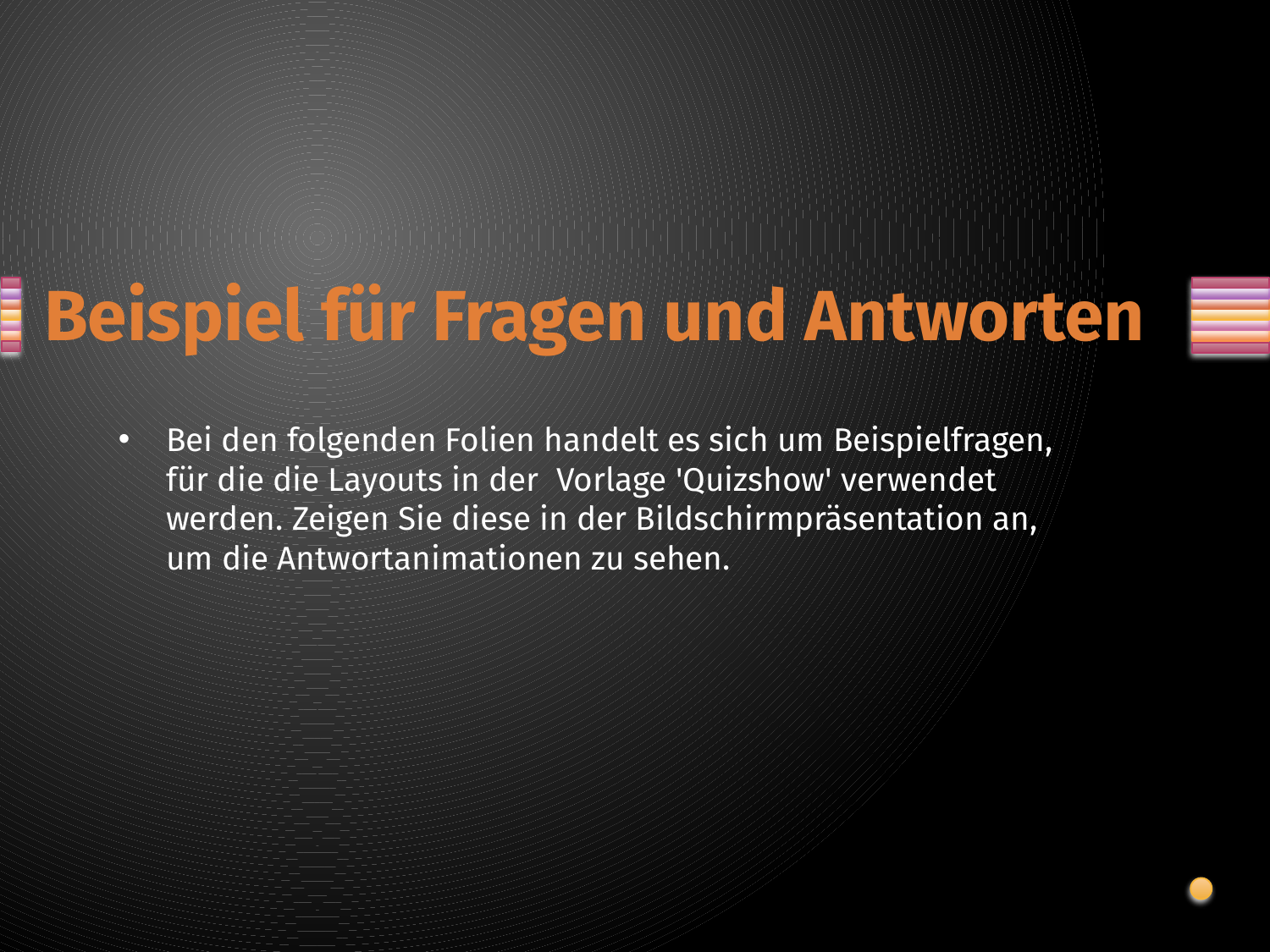

# Beispiel für Fragen und Antworten
Bei den folgenden Folien handelt es sich um Beispielfragen, für die die Layouts in der  Vorlage 'Quizshow' verwendet werden. Zeigen Sie diese in der Bildschirmpräsentation an, um die Antwortanimationen zu sehen.